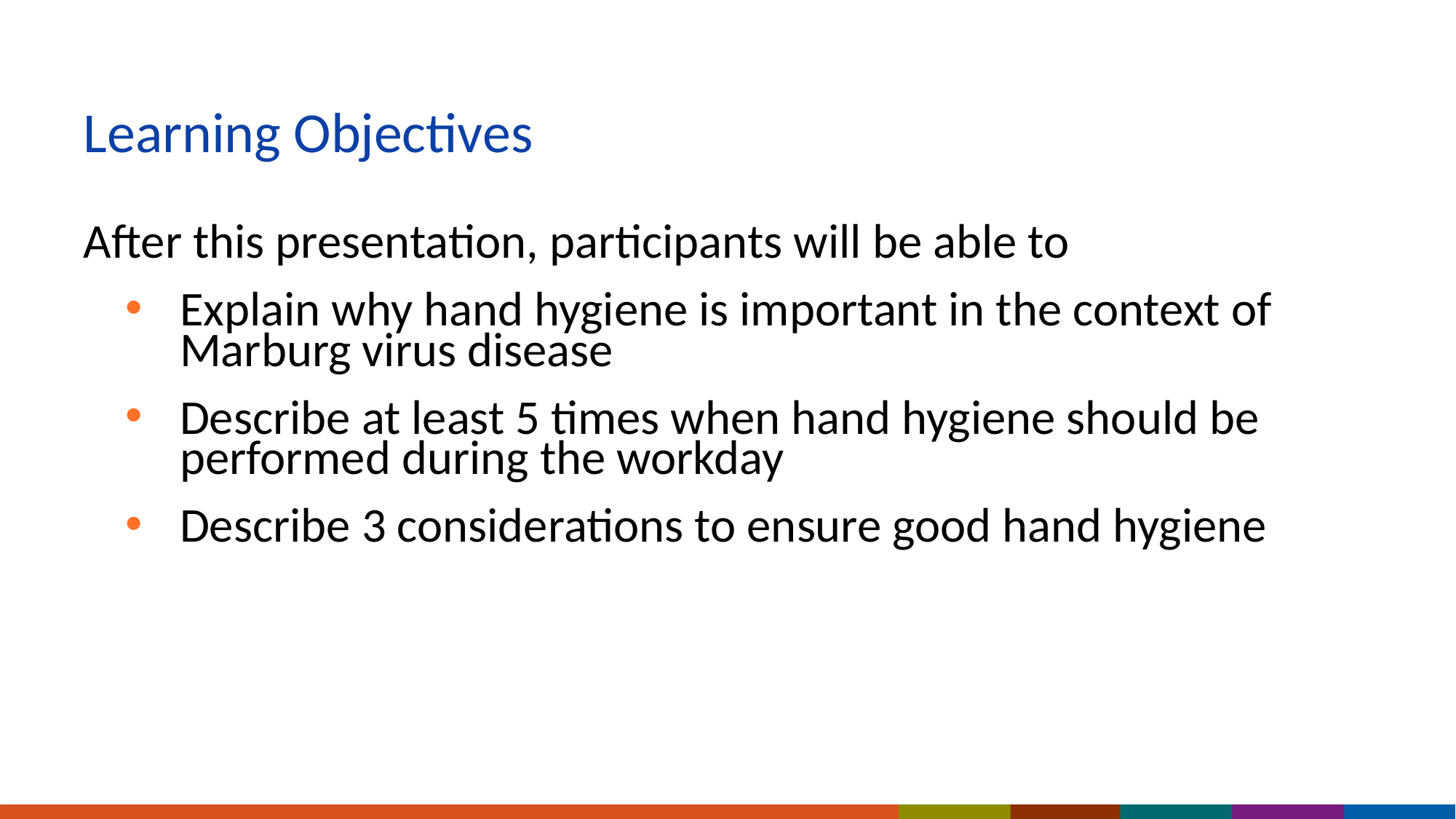

# Learning Objectives
After this presentation, participants will be able to
Explain why hand hygiene is important in the context of Marburg virus disease
Describe at least 5 times when hand hygiene should be performed during the workday
Describe 3 considerations to ensure good hand hygiene